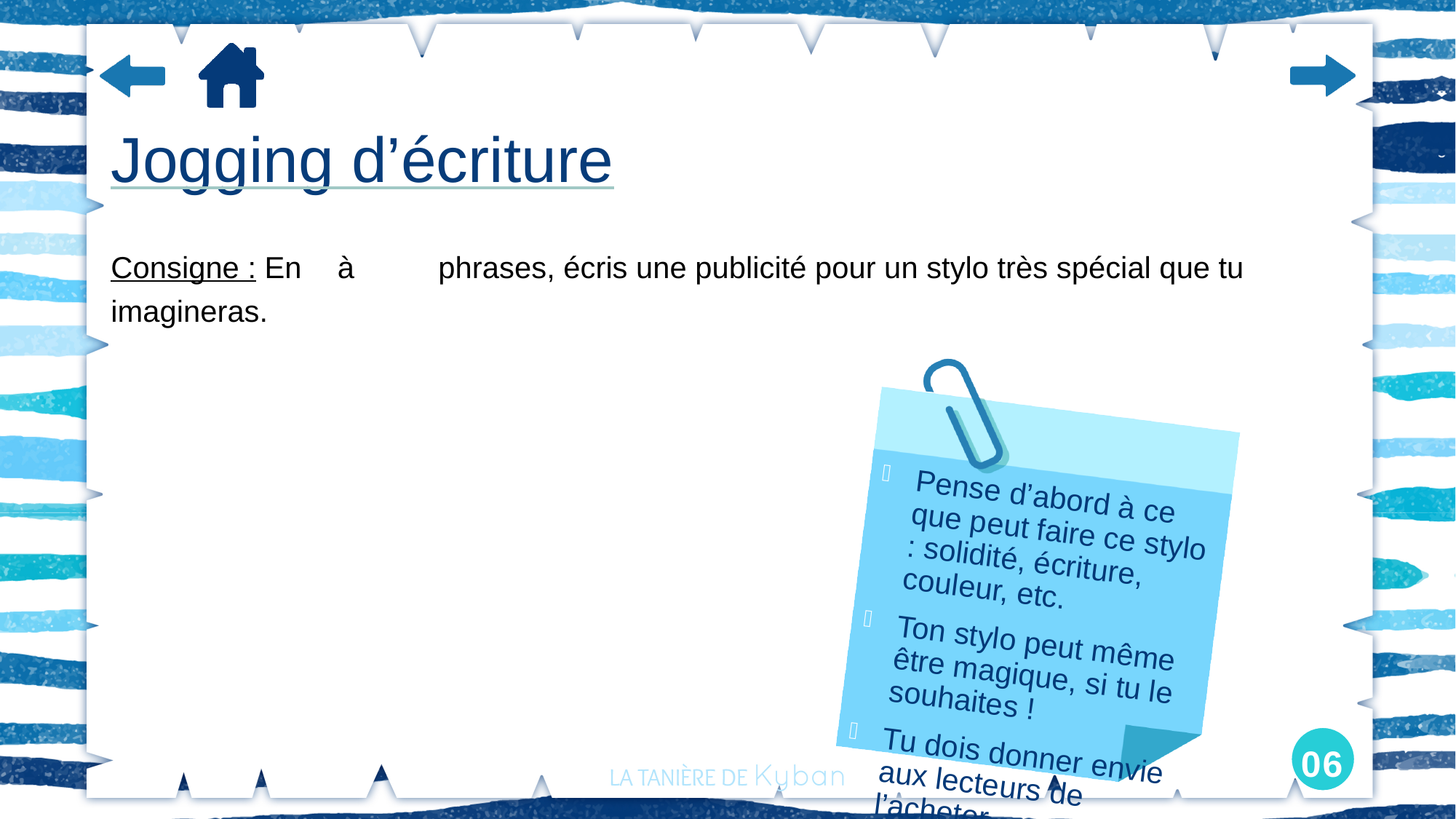

# Jogging d’écriture
Consigne : En	 à 	phrases, écris une publicité pour un stylo très spécial que tu imagineras.
Pense d’abord à ce que peut faire ce stylo : solidité, écriture, couleur, etc.
Ton stylo peut même être magique, si tu le souhaites !
Tu dois donner envie aux lecteurs de l’acheter.
06